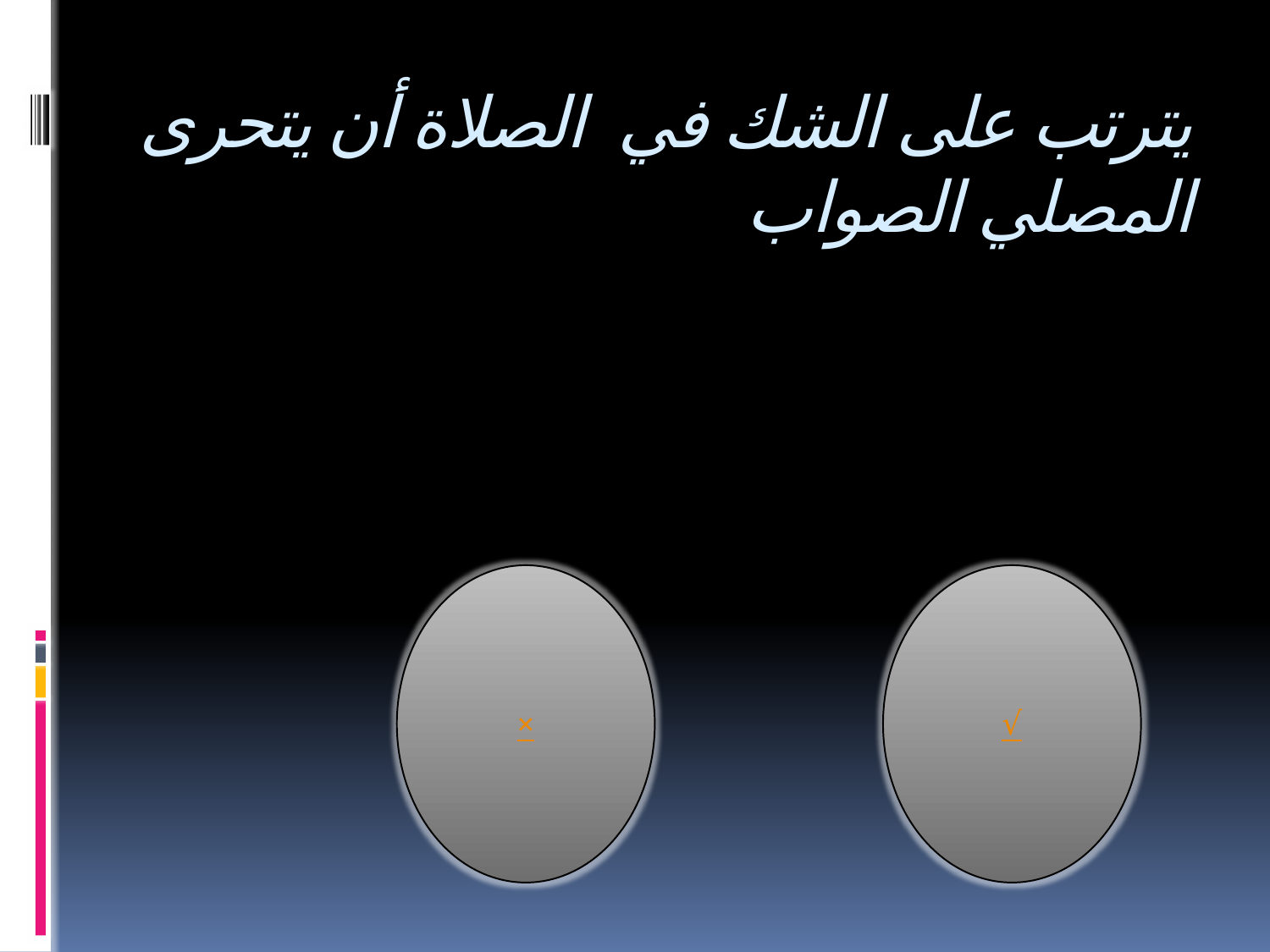

# يترتب على الشك في  الصلاة أن يتحرى المصلي الصواب
×
√